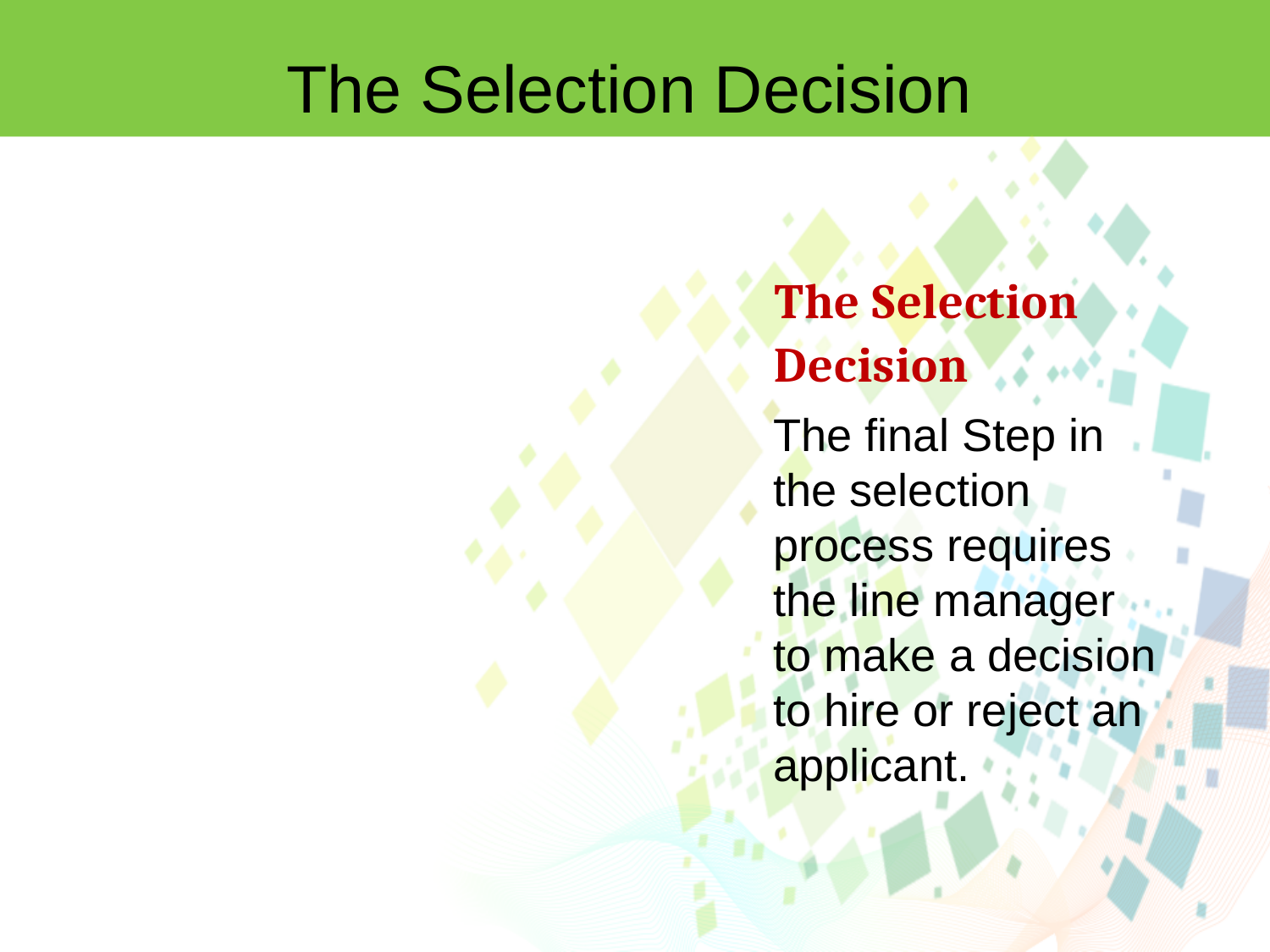

The Selection Decision
The Selection Decision
The final Step in the selection process requires the line manager to make a decision to hire or reject an applicant.